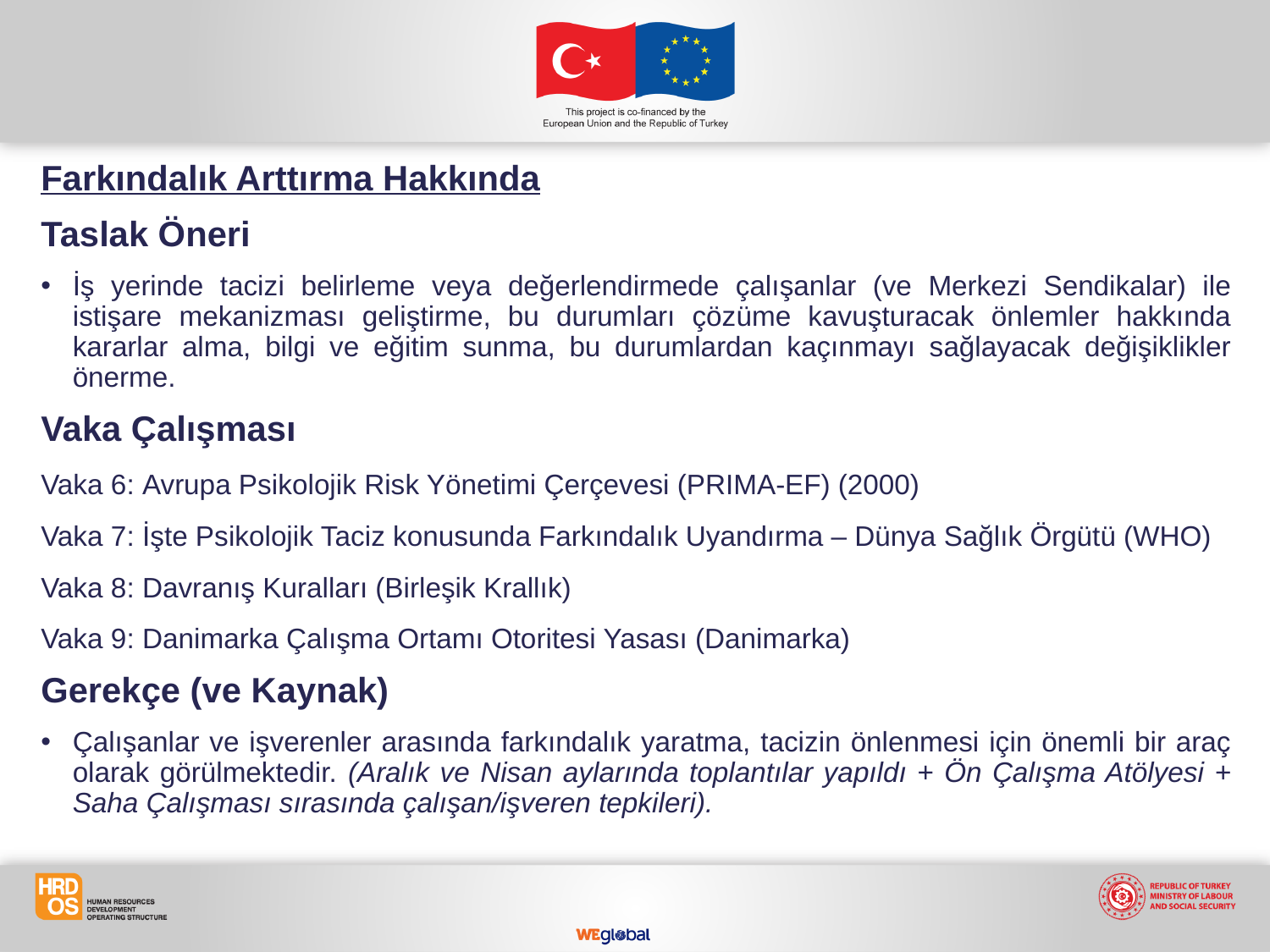

Farkındalık Arttırma Hakkında
Taslak Öneri
İş yerinde tacizi belirleme veya değerlendirmede çalışanlar (ve Merkezi Sendikalar) ile istişare mekanizması geliştirme, bu durumları çözüme kavuşturacak önlemler hakkında kararlar alma, bilgi ve eğitim sunma, bu durumlardan kaçınmayı sağlayacak değişiklikler önerme.
Vaka Çalışması
Vaka 6: Avrupa Psikolojik Risk Yönetimi Çerçevesi (PRIMA-EF) (2000)
Vaka 7: İşte Psikolojik Taciz konusunda Farkındalık Uyandırma – Dünya Sağlık Örgütü (WHO)
Vaka 8: Davranış Kuralları (Birleşik Krallık)
Vaka 9: Danimarka Çalışma Ortamı Otoritesi Yasası (Danimarka)
Gerekçe (ve Kaynak)
Çalışanlar ve işverenler arasında farkındalık yaratma, tacizin önlenmesi için önemli bir araç olarak görülmektedir. (Aralık ve Nisan aylarında toplantılar yapıldı + Ön Çalışma Atölyesi + Saha Çalışması sırasında çalışan/işveren tepkileri).